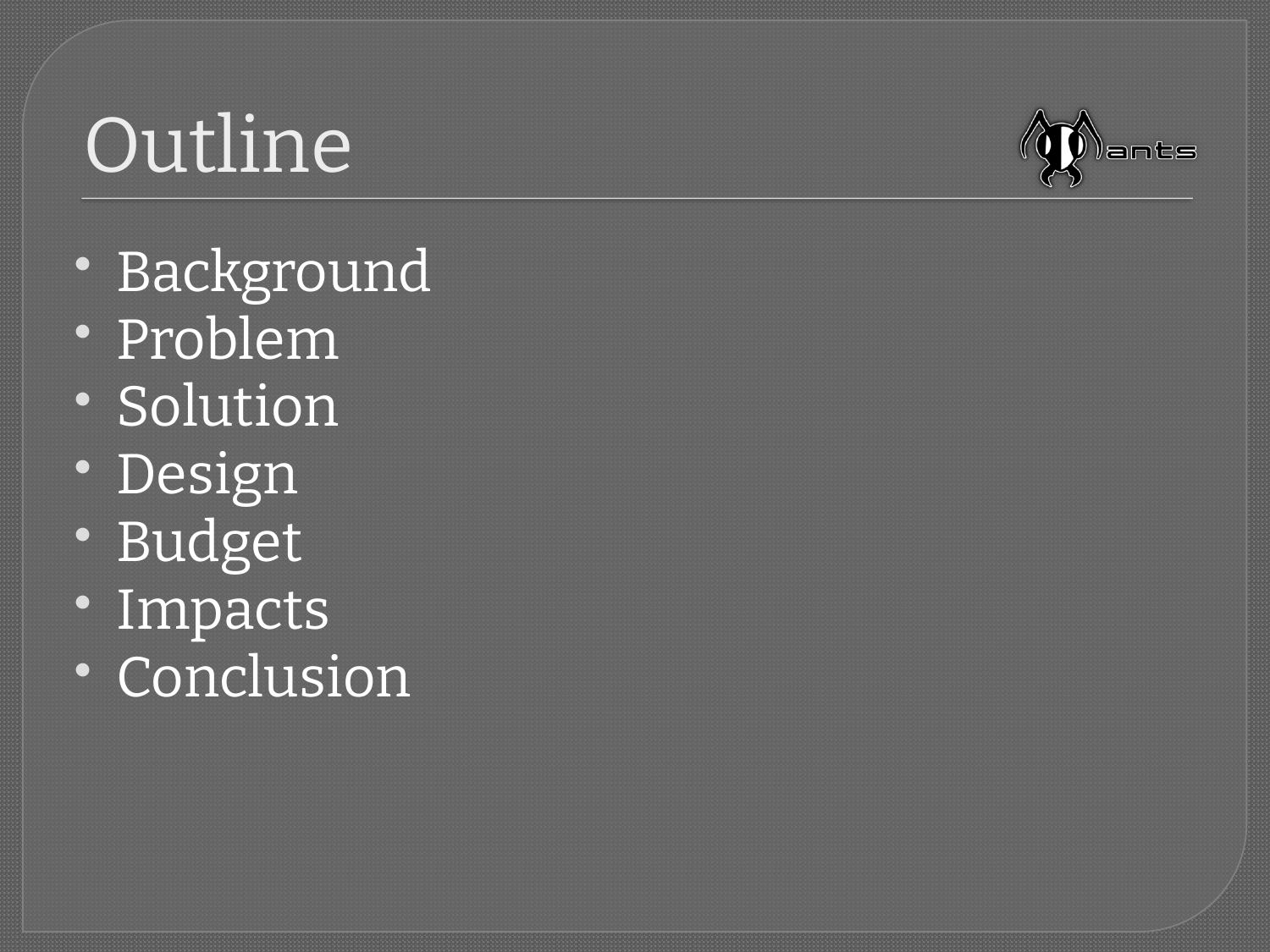

# Outline
Background
Problem
Solution
Design
Budget
Impacts
Conclusion